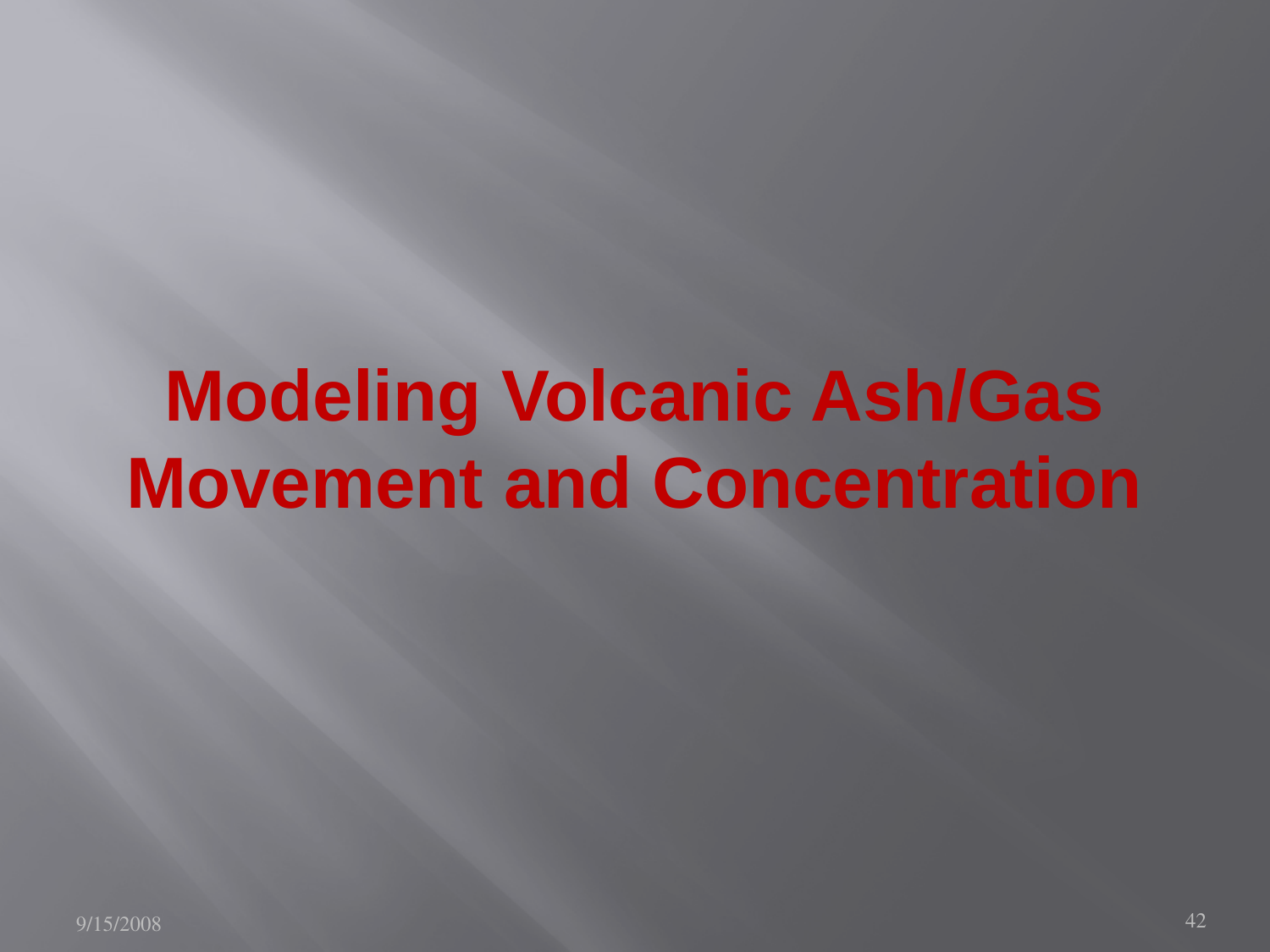

# Modeling Volcanic Ash/Gas Movement and Concentration
9/15/2008
42